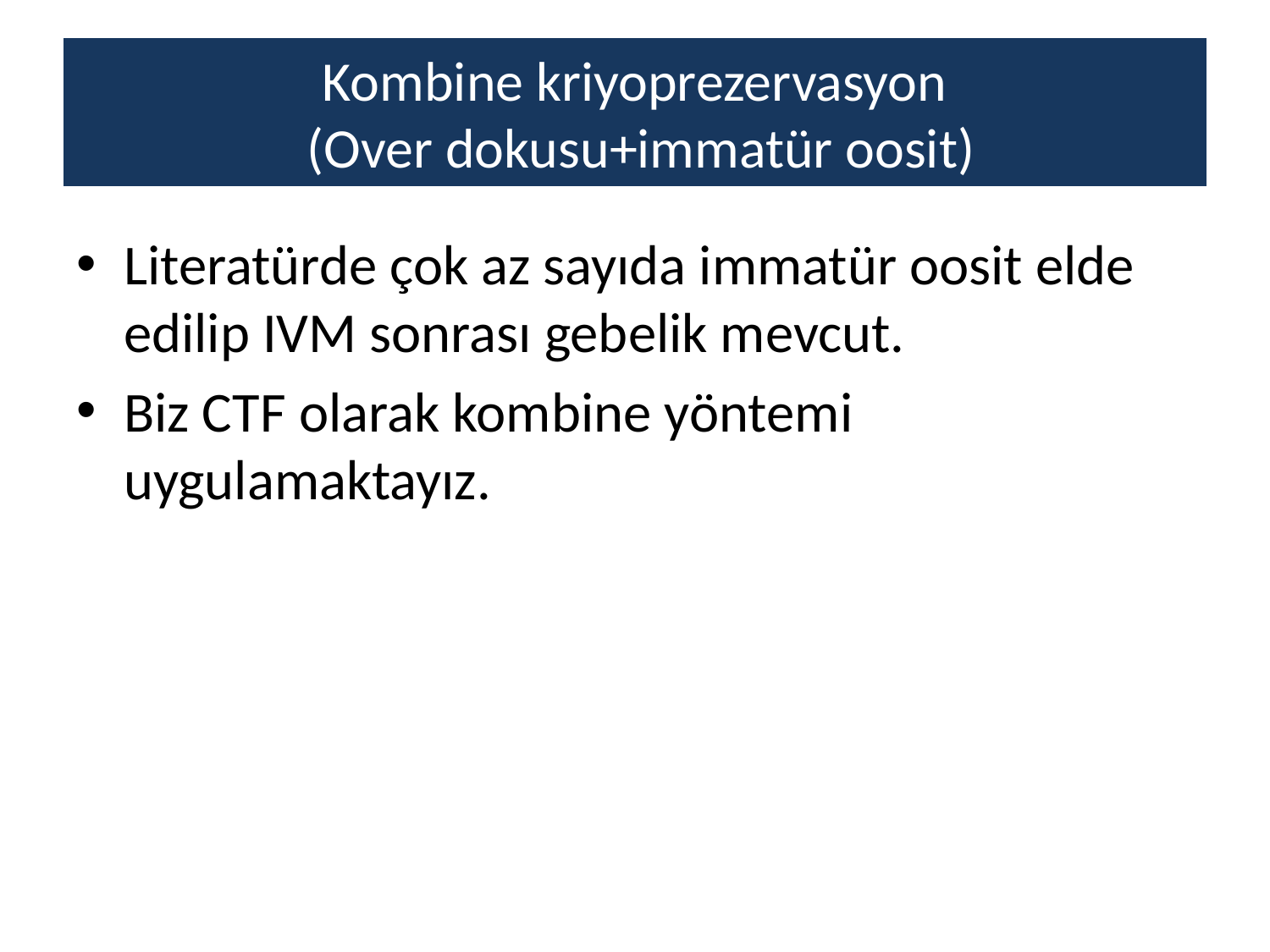

# Kombine kriyoprezervasyon (Over dokusu+immatür oosit)
Literatürde çok az sayıda immatür oosit elde edilip IVM sonrası gebelik mevcut.
Biz CTF olarak kombine yöntemi uygulamaktayız.